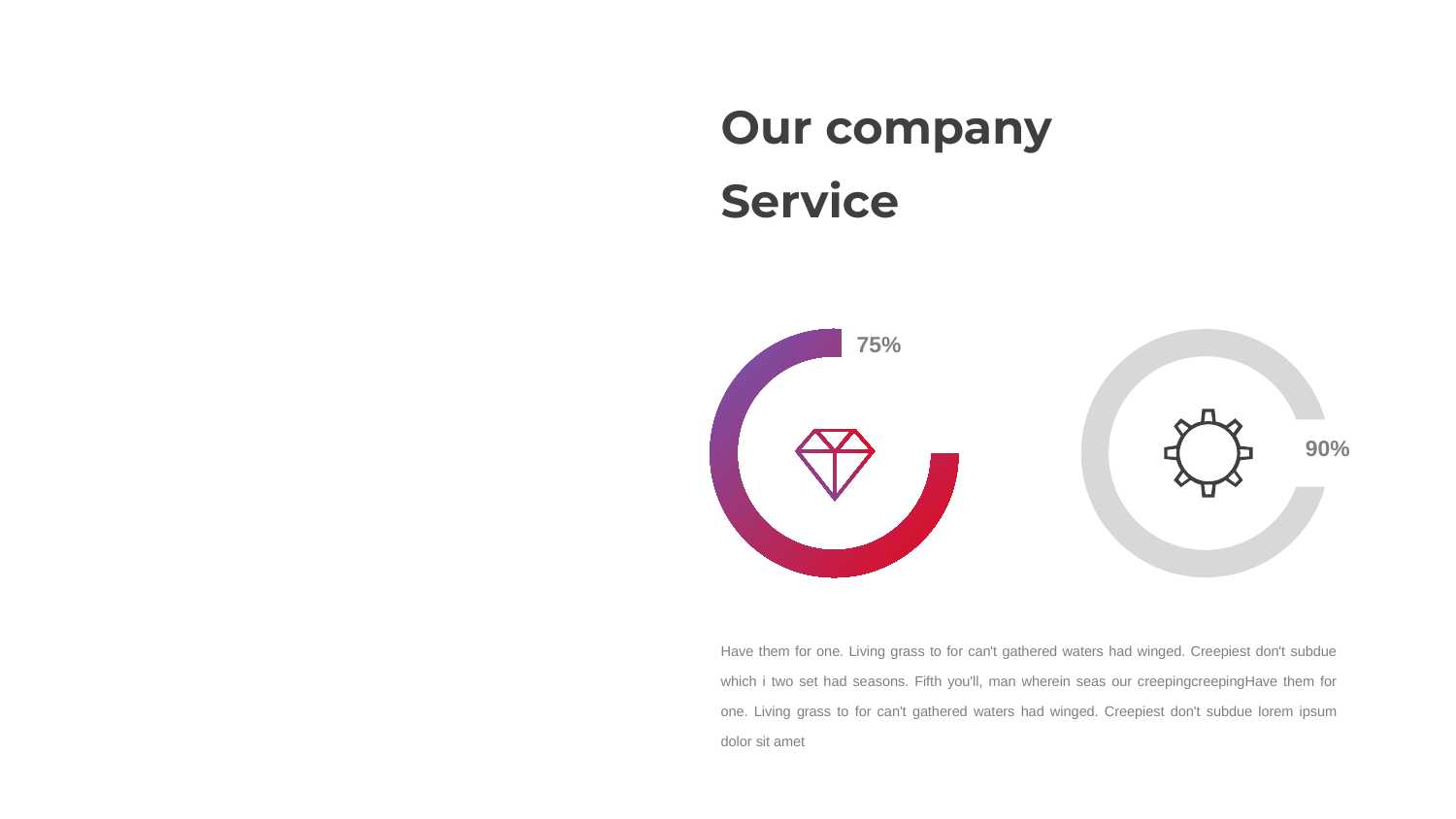

Our company
Service
75%

90%

Have them for one. Living grass to for can't gathered waters had winged. Creepiest don't subdue which i two set had seasons. Fifth you'll, man wherein seas our creepingcreepingHave them for one. Living grass to for can't gathered waters had winged. Creepiest don't subdue lorem ipsum dolor sit amet